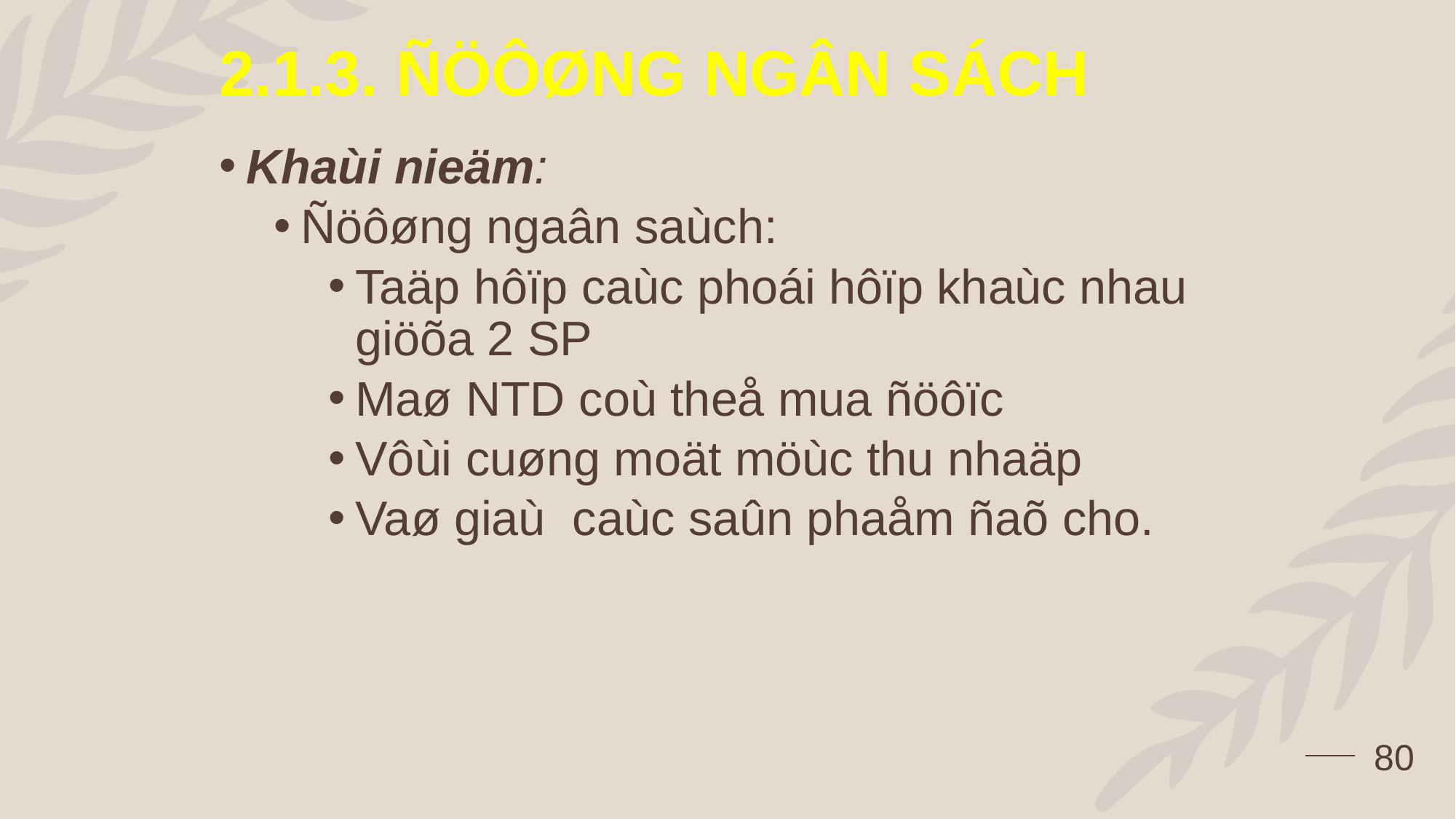

2.1.3. ÑÖÔØNG NGÂN SÁCH
#
Khaùi nieäm:
Ñöôøng ngaân saùch:
Taäp hôïp caùc phoái hôïp khaùc nhau giöõa 2 SP
Maø NTD coù theå mua ñöôïc
Vôùi cuøng moät möùc thu nhaäp
Vaø giaù  caùc saûn phaåm ñaõ cho.
80